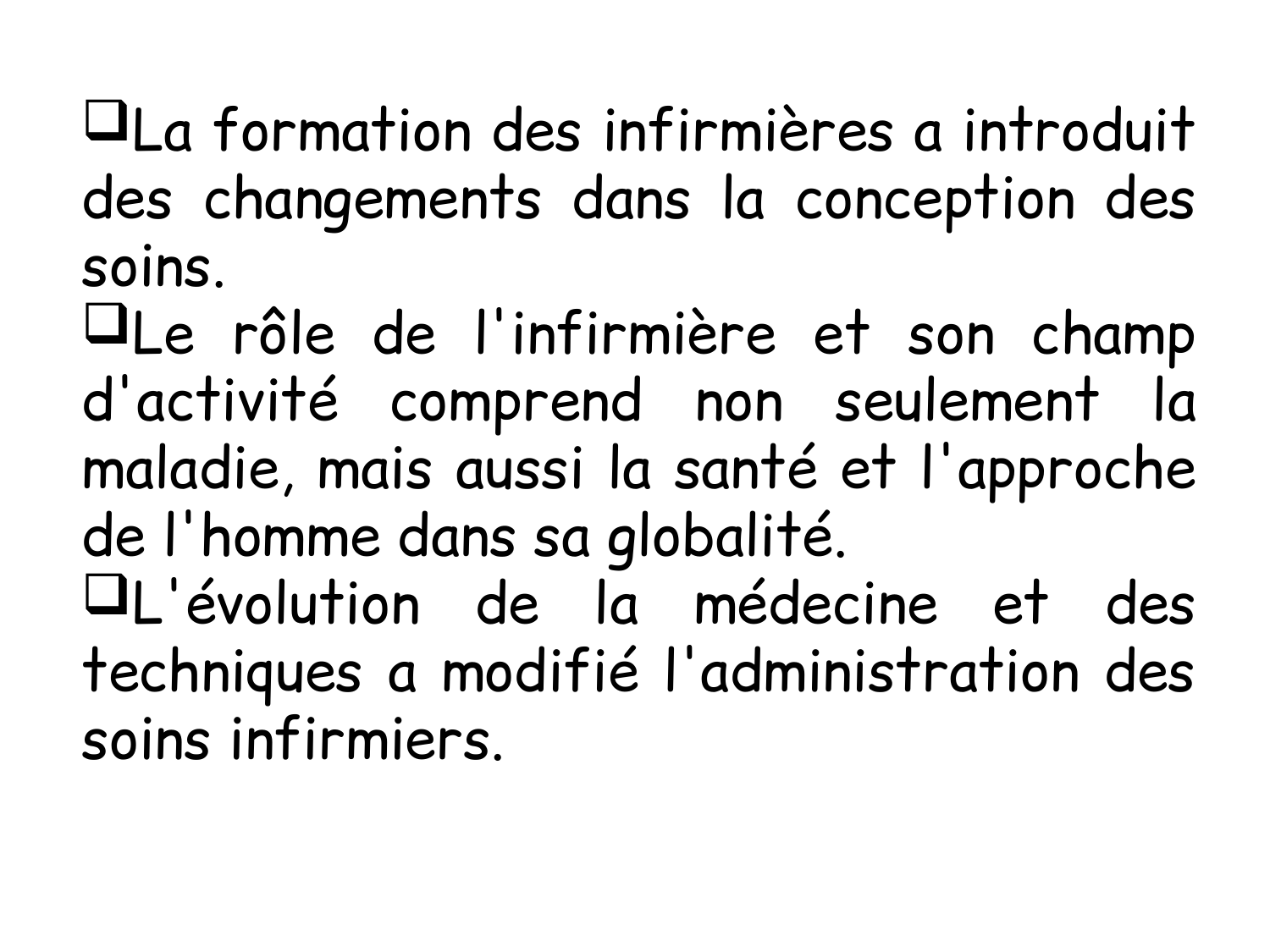

La formation des infirmières a introduit des changements dans la conception des soins.
Le rôle de l'infirmière et son champ d'activité comprend non seulement la maladie, mais aussi la santé et l'approche de l'homme dans sa globalité.
L'évolution de la médecine et des techniques a modifié l'administration des soins infirmiers.